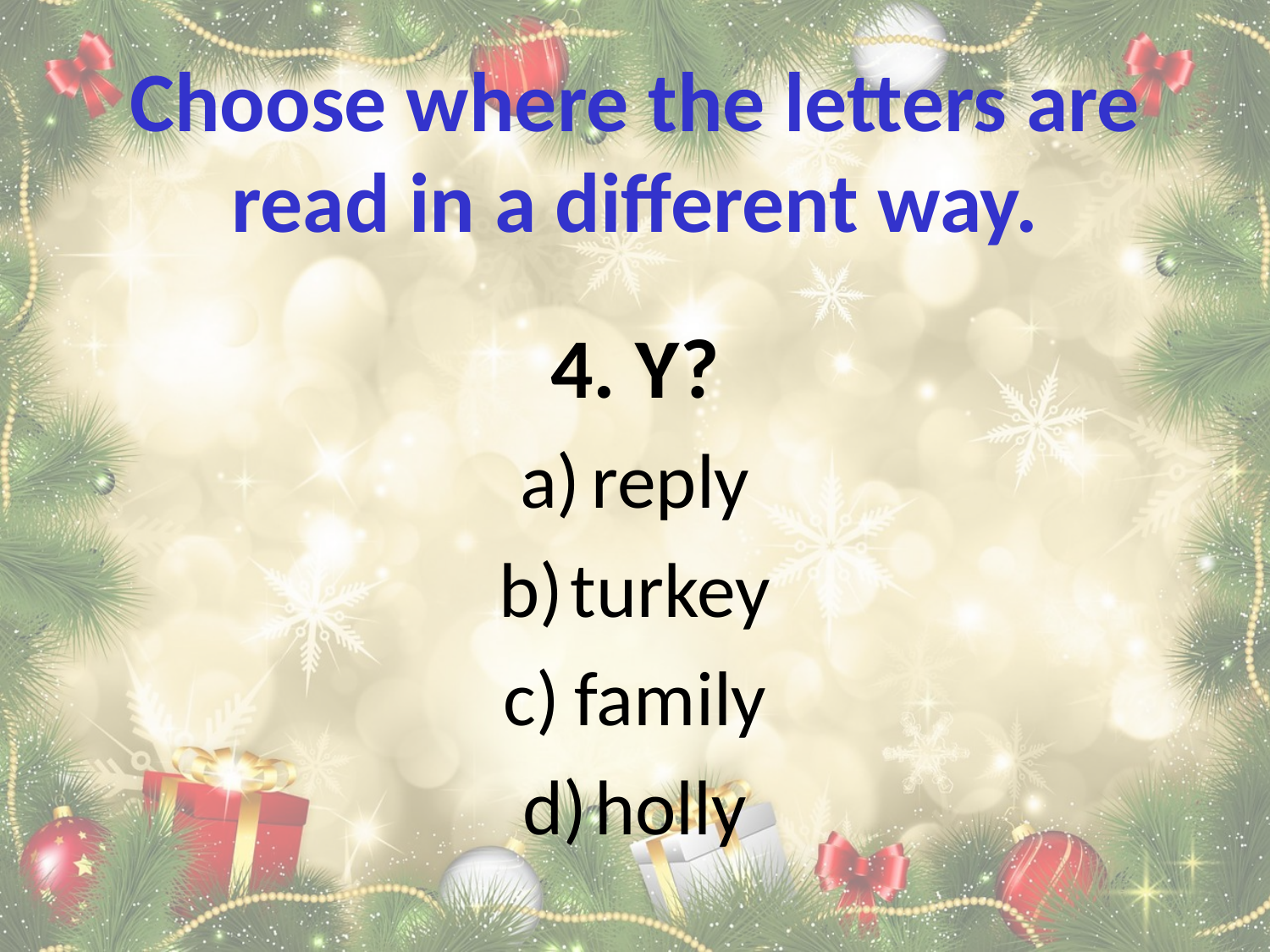

# Choose where the letters are read in a different way.
4. Y?
reply
turkey
family
holly